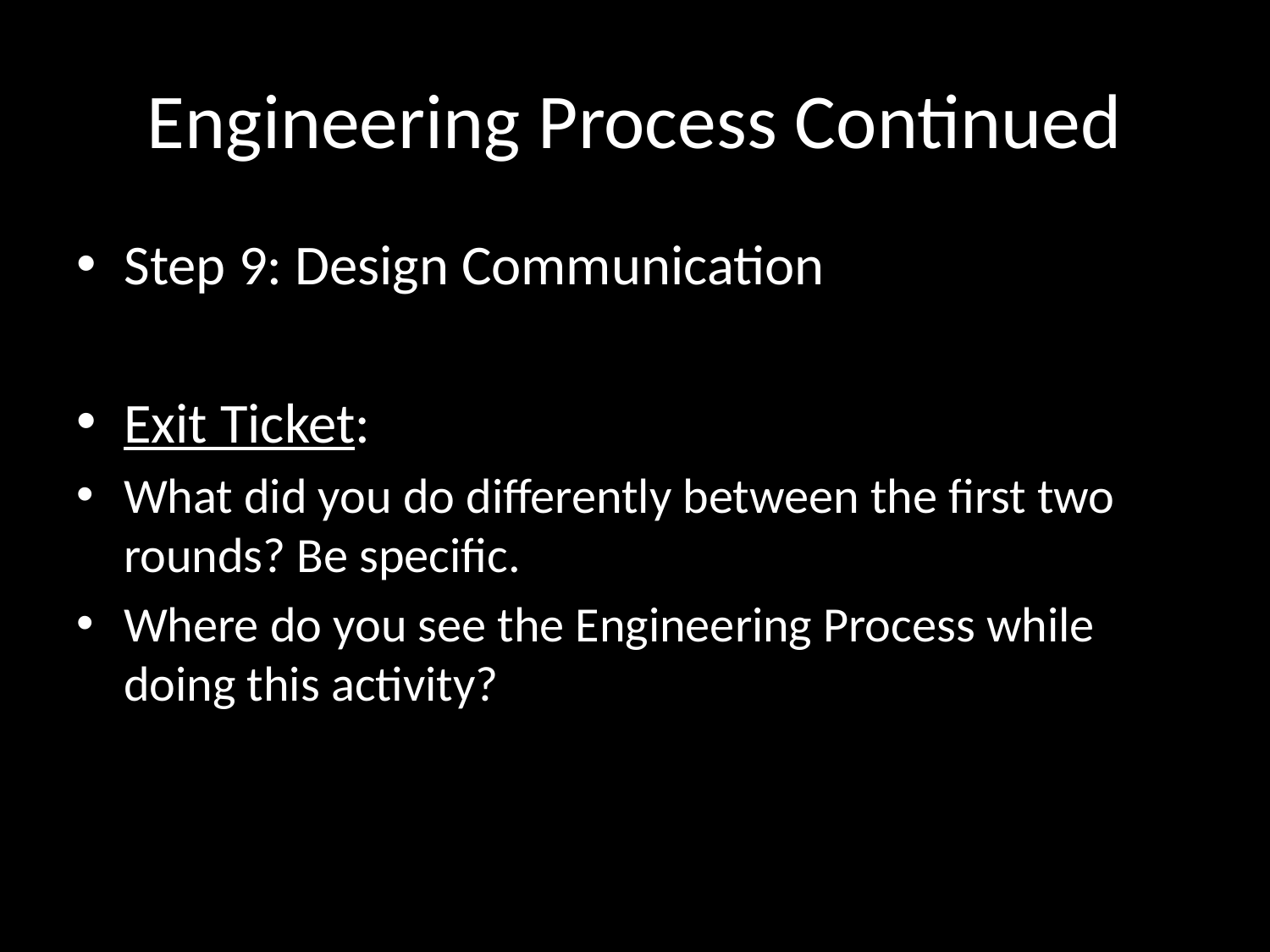

# Engineering Process Continued
Step 9: Design Communication

Exit Ticket:
What did you do differently between the first two rounds? Be specific.
Where do you see the Engineering Process while doing this activity?